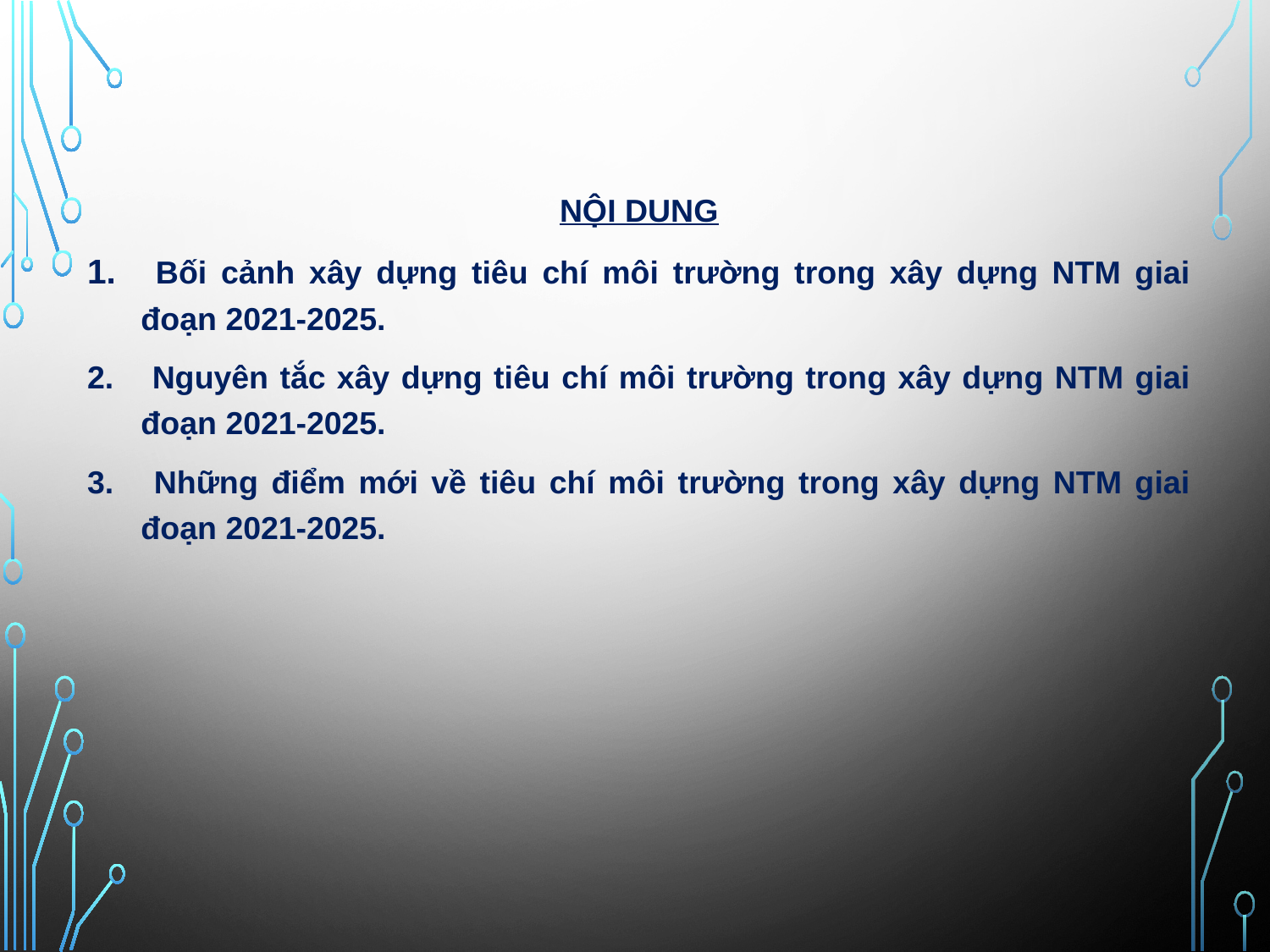

NỘI DUNG
 Bối cảnh xây dựng tiêu chí môi trường trong xây dựng NTM giai đoạn 2021-2025.
 Nguyên tắc xây dựng tiêu chí môi trường trong xây dựng NTM giai đoạn 2021-2025.
 Những điểm mới về tiêu chí môi trường trong xây dựng NTM giai đoạn 2021-2025.